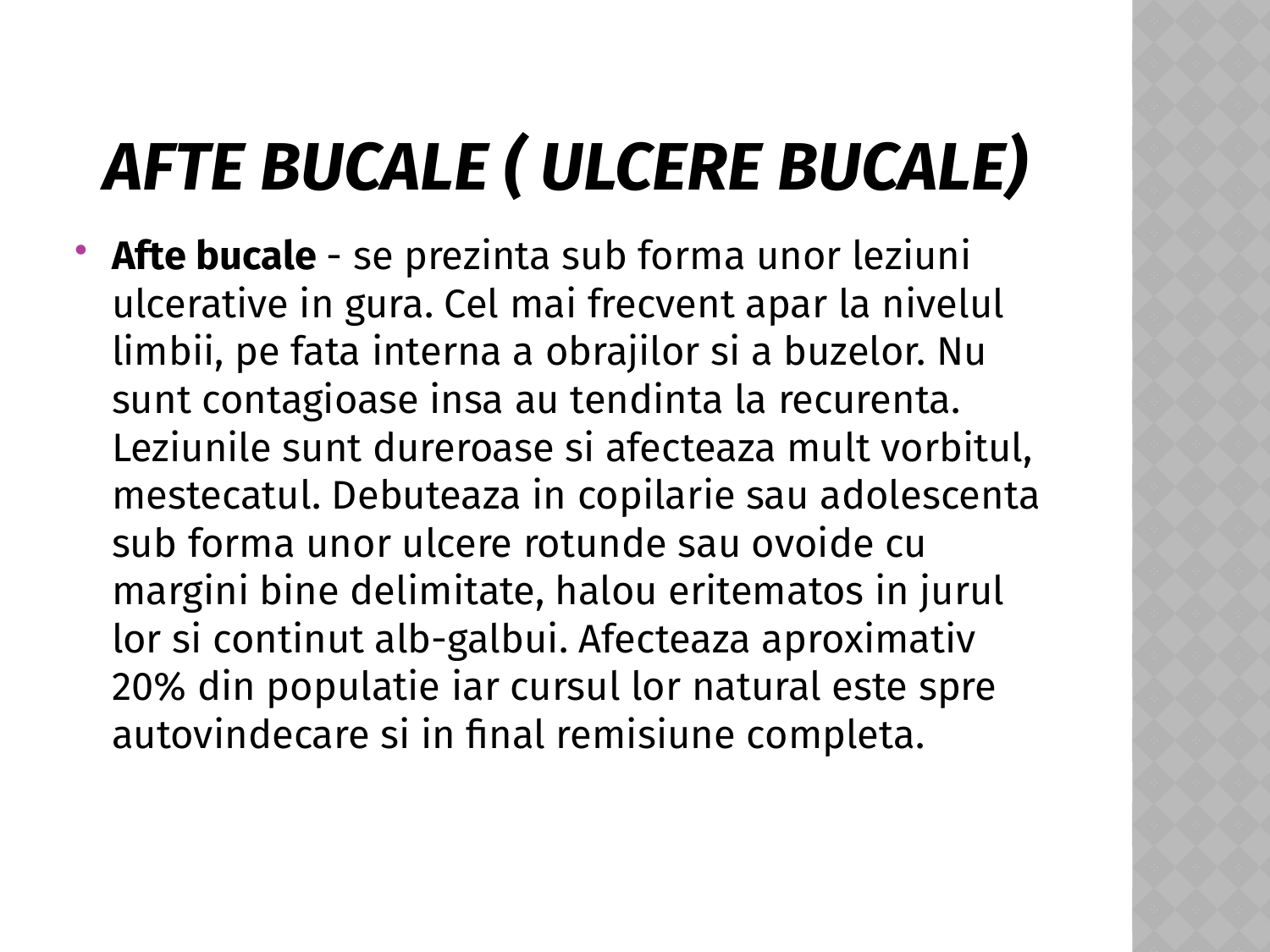

# Afte bucale ( Ulcere bucale)
Afte bucale - se prezinta sub forma unor leziuni ulcerative in gura. Cel mai frecvent apar la nivelul limbii, pe fata interna a obrajilor si a buzelor. Nu sunt contagioase insa au tendinta la recurenta. Leziunile sunt dureroase si afecteaza mult vorbitul, mestecatul. Debuteaza in copilarie sau adolescenta sub forma unor ulcere rotunde sau ovoide cu margini bine delimitate, halou eritematos in jurul lor si continut alb-galbui. Afecteaza aproximativ 20% din populatie iar cursul lor natural este spre autovindecare si in final remisiune completa.